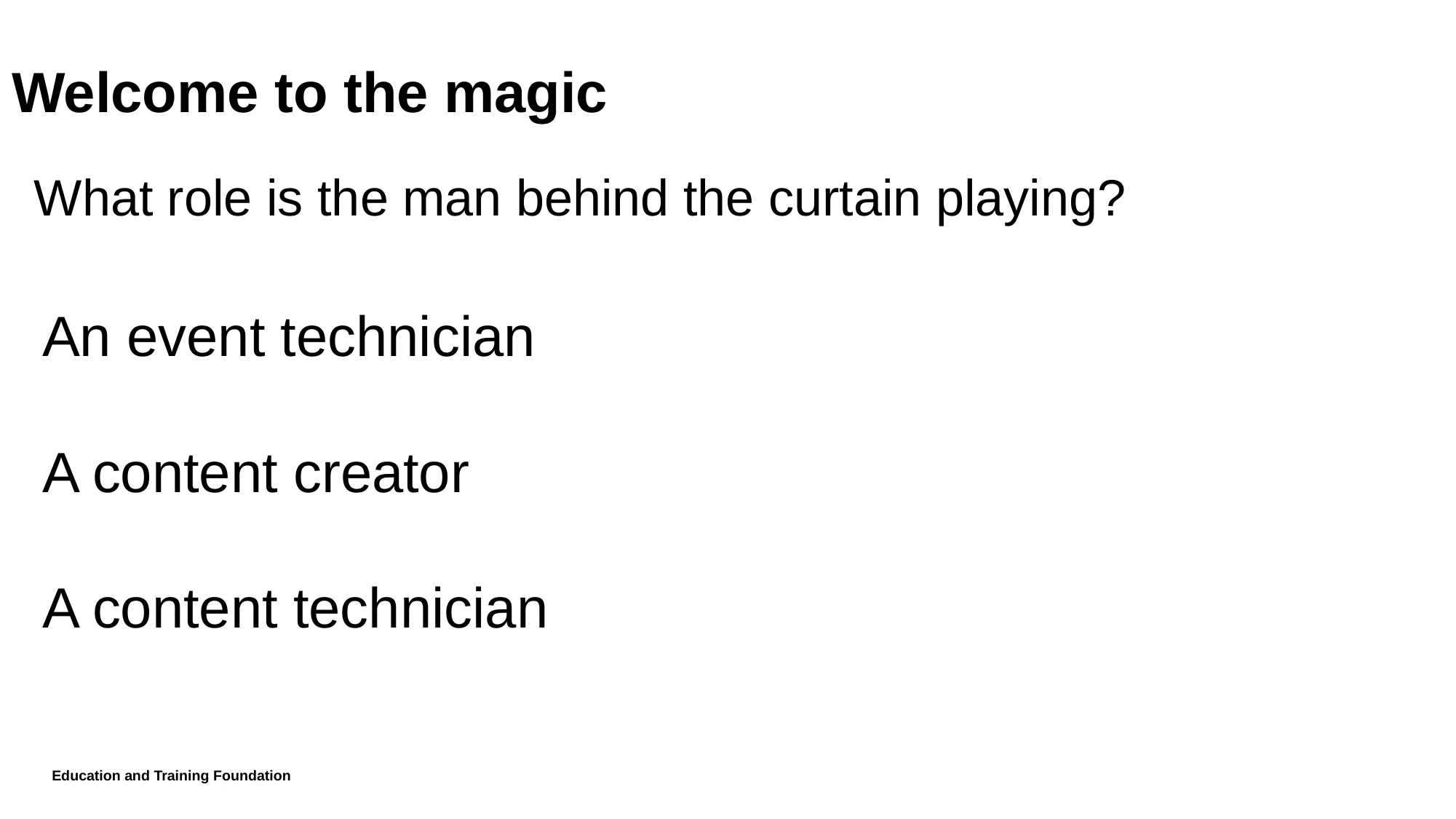

# Welcome to the magic
What role is the man behind the curtain playing?
An event technician

A content creator

A content technician

Education and Training Foundation